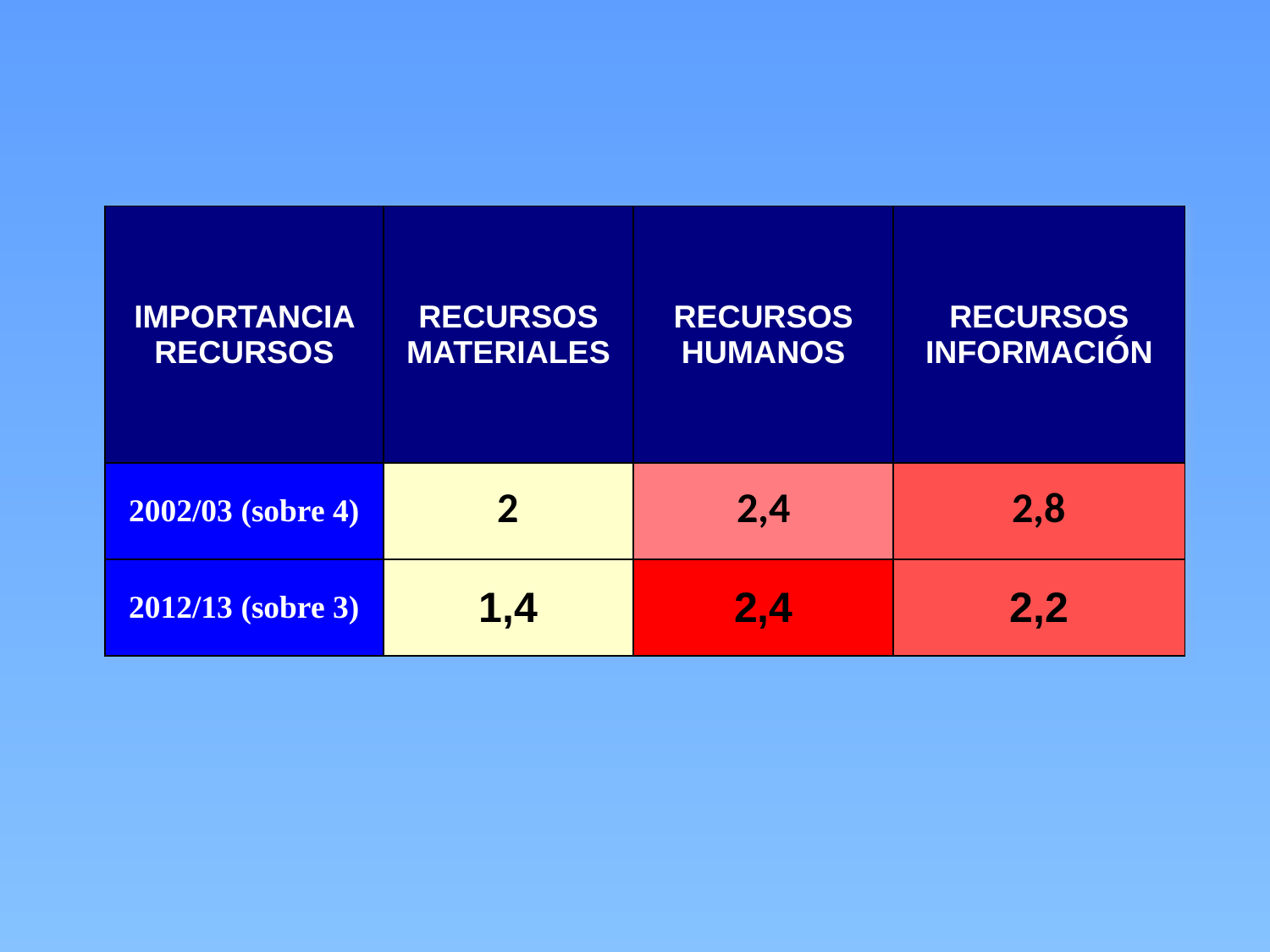

| IMPORTANCIA RECURSOS | RECURSOS MATERIALES | RECURSOS HUMANOS | RECURSOS INFORMACIÓN |
| --- | --- | --- | --- |
| 2002/03 (sobre 4) | 2 | 2,4 | 2,8 |
| 2012/13 (sobre 3) | 1,4 | 2,4 | 2,2 |